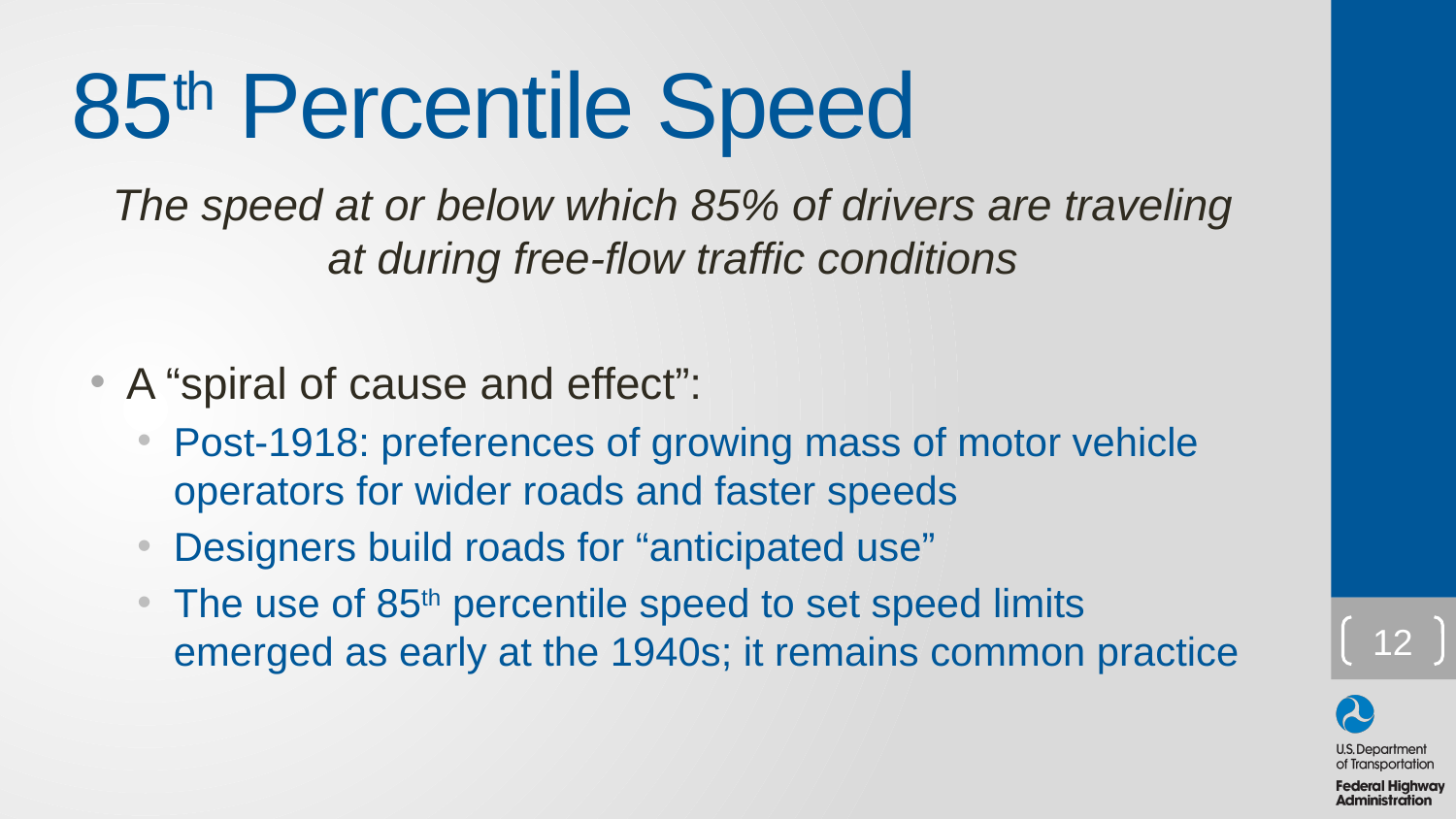

# 85th Percentile Speed
The speed at or below which 85% of drivers are traveling at during free-flow traffic conditions

A “spiral of cause and effect”:
Post-1918: preferences of growing mass of motor vehicle operators for wider roads and faster speeds
Designers build roads for “anticipated use”
The use of 85th percentile speed to set speed limits emerged as early at the 1940s; it remains common practice
12